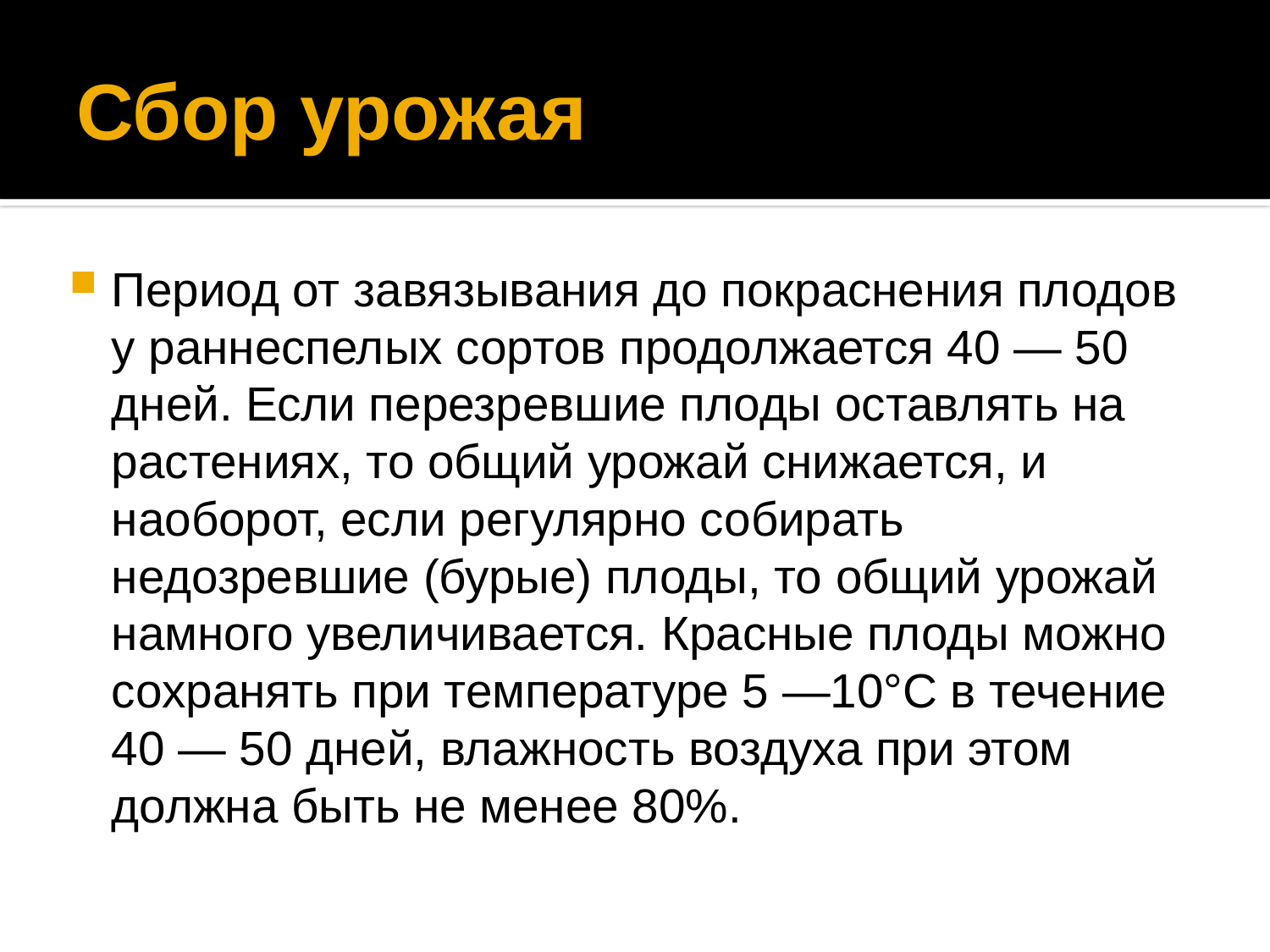

# Сбор урожая
Период от завязывания до покраснения плодов у раннеспелых сортов продолжается 40 — 50 дней. Если перезревшие плоды оставлять на растениях, то общий урожай снижается, и наоборот, если регулярно собирать недозревшие (бурые) плоды, то общий урожай намного увеличивается. Красные плоды можно сохранять при температуре 5 —10°С в течение 40 — 50 дней, влажность воздуха при этом должна быть не менее 80%.